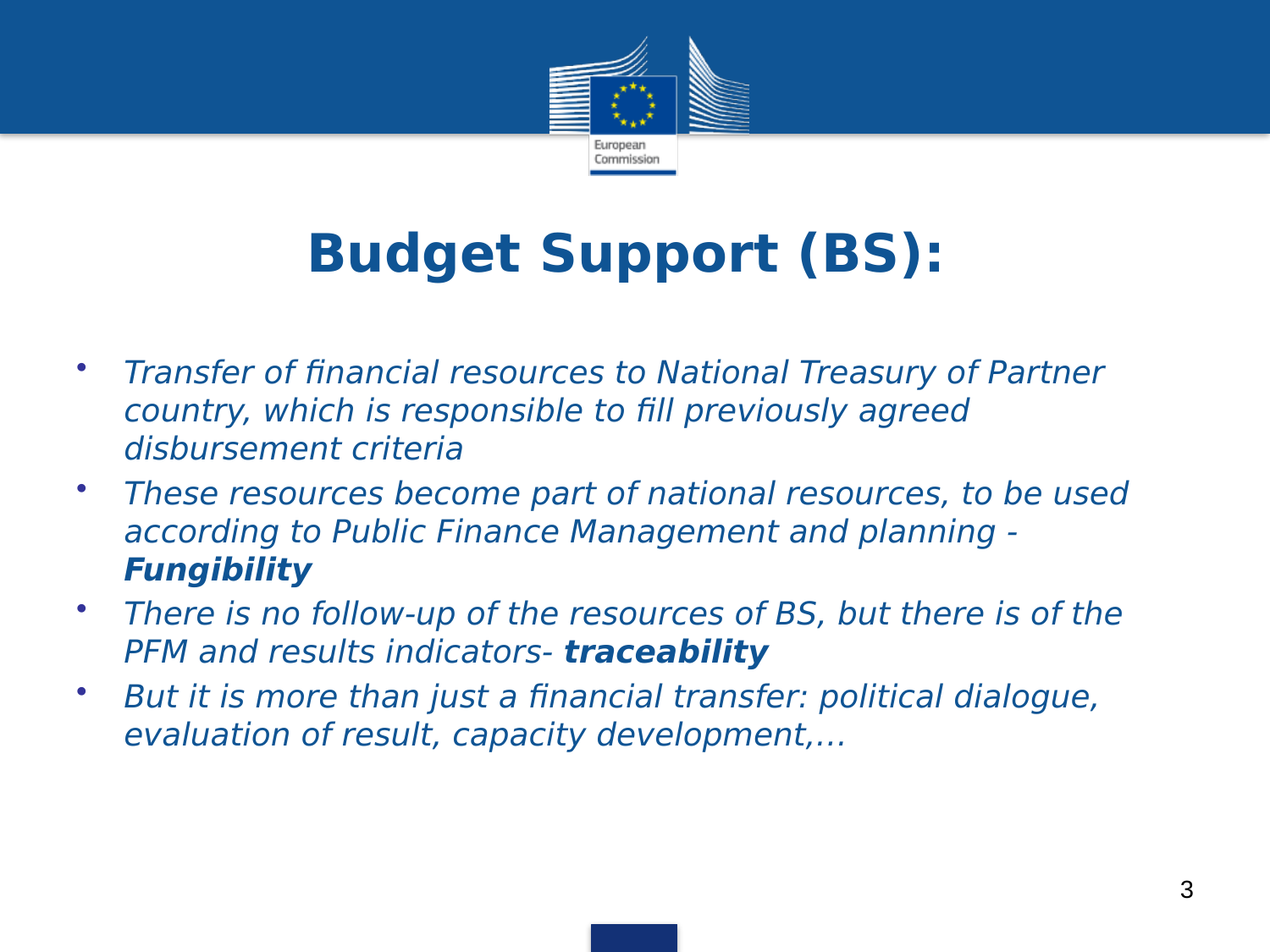

# Budget Support (BS):
Transfer of financial resources to National Treasury of Partner country, which is responsible to fill previously agreed disbursement criteria
These resources become part of national resources, to be used according to Public Finance Management and planning - Fungibility
There is no follow-up of the resources of BS, but there is of the PFM and results indicators- traceability
But it is more than just a financial transfer: political dialogue, evaluation of result, capacity development,…
3